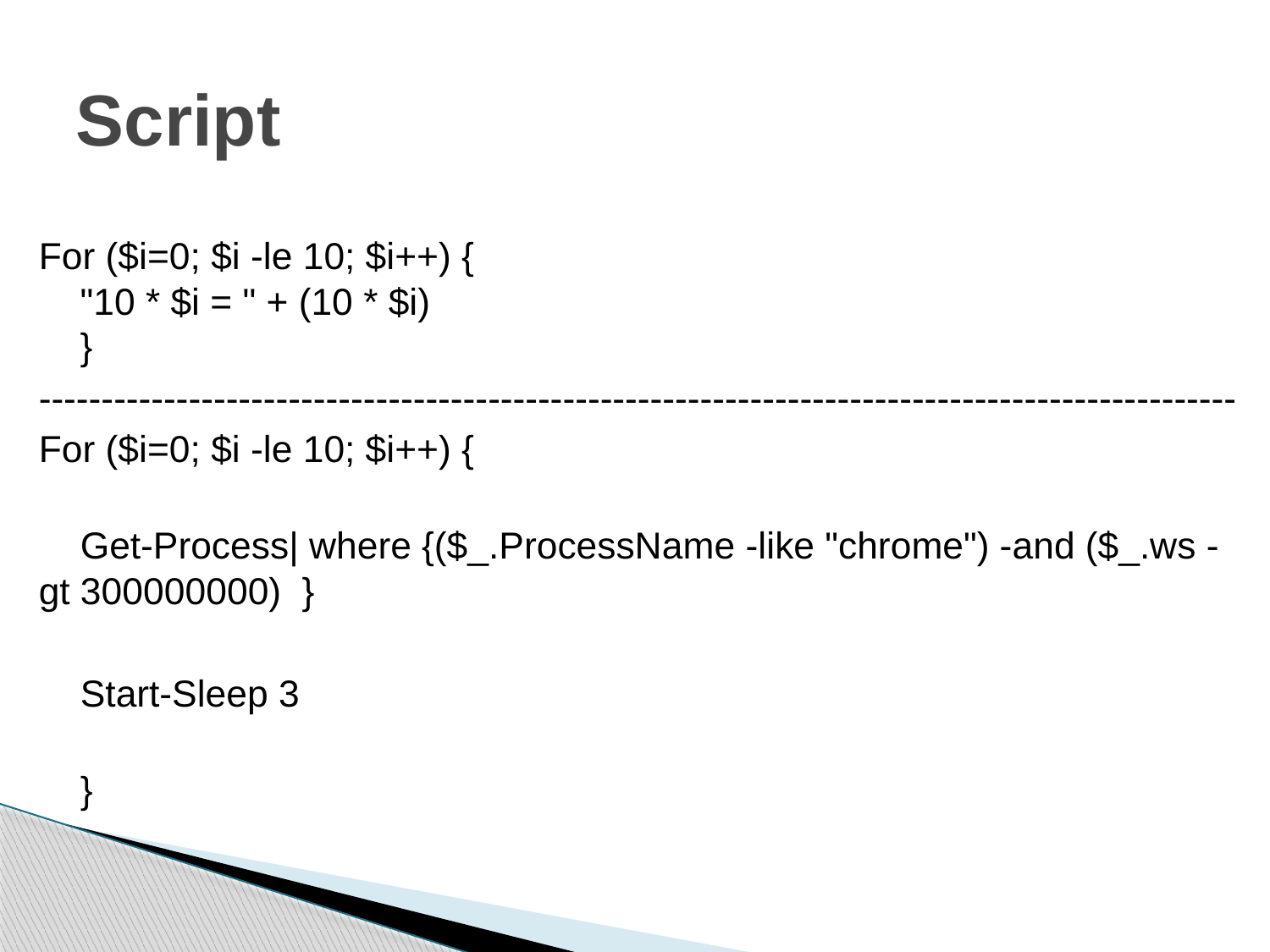

# Script
For ($i=0; $i -le 10; $i++) {
    "10 * $i = " + (10 * $i)
    }
------------------------------------------------------------------------------------------------
For ($i=0; $i -le 10; $i++) {
    Get-Process| where {($_.ProcessName -like "chrome") -and ($_.ws -gt 300000000)  }

    Start-Sleep 3
    }